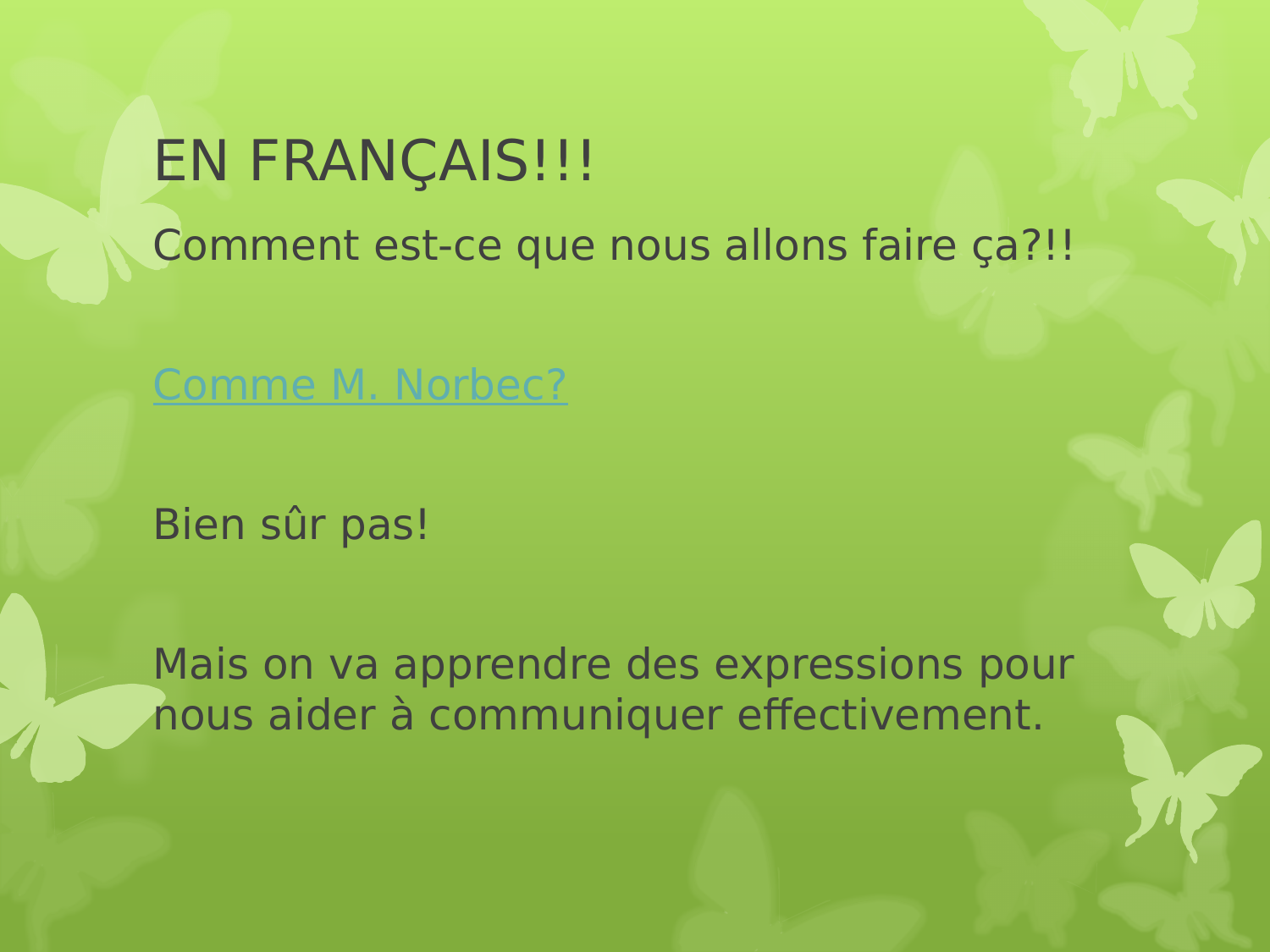

# EN FRANÇAIS!!!
Comment est-ce que nous allons faire ça?!!

Comme M. Norbec?

Bien sûr pas!

Mais on va apprendre des expressions pour nous aider à communiquer effectivement.